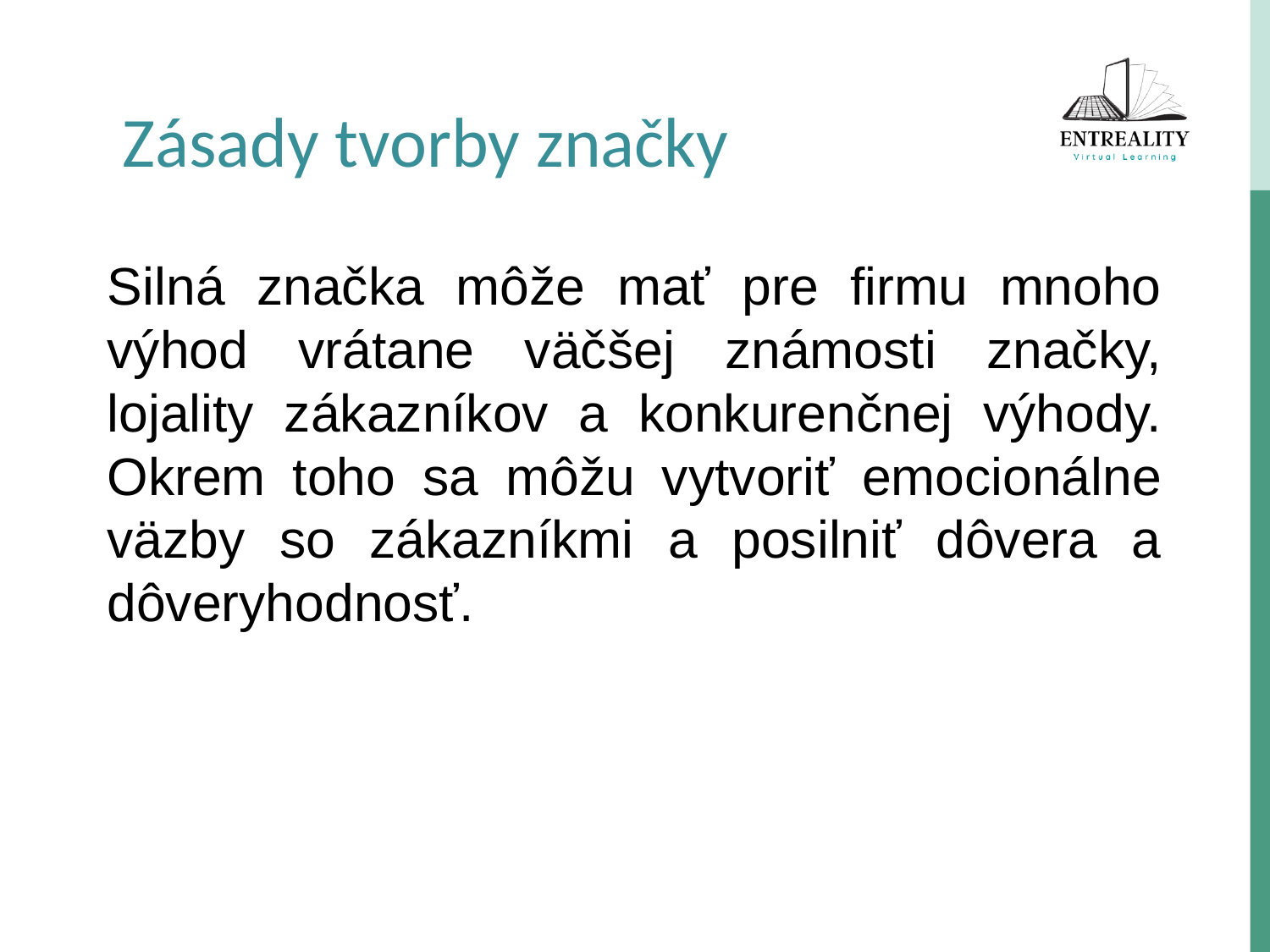

Zásady tvorby značky
Silná značka môže mať pre firmu mnoho výhod vrátane väčšej známosti značky, lojality zákazníkov a konkurenčnej výhody. Okrem toho sa môžu vytvoriť emocionálne väzby so zákazníkmi a posilniť dôvera a dôveryhodnosť.